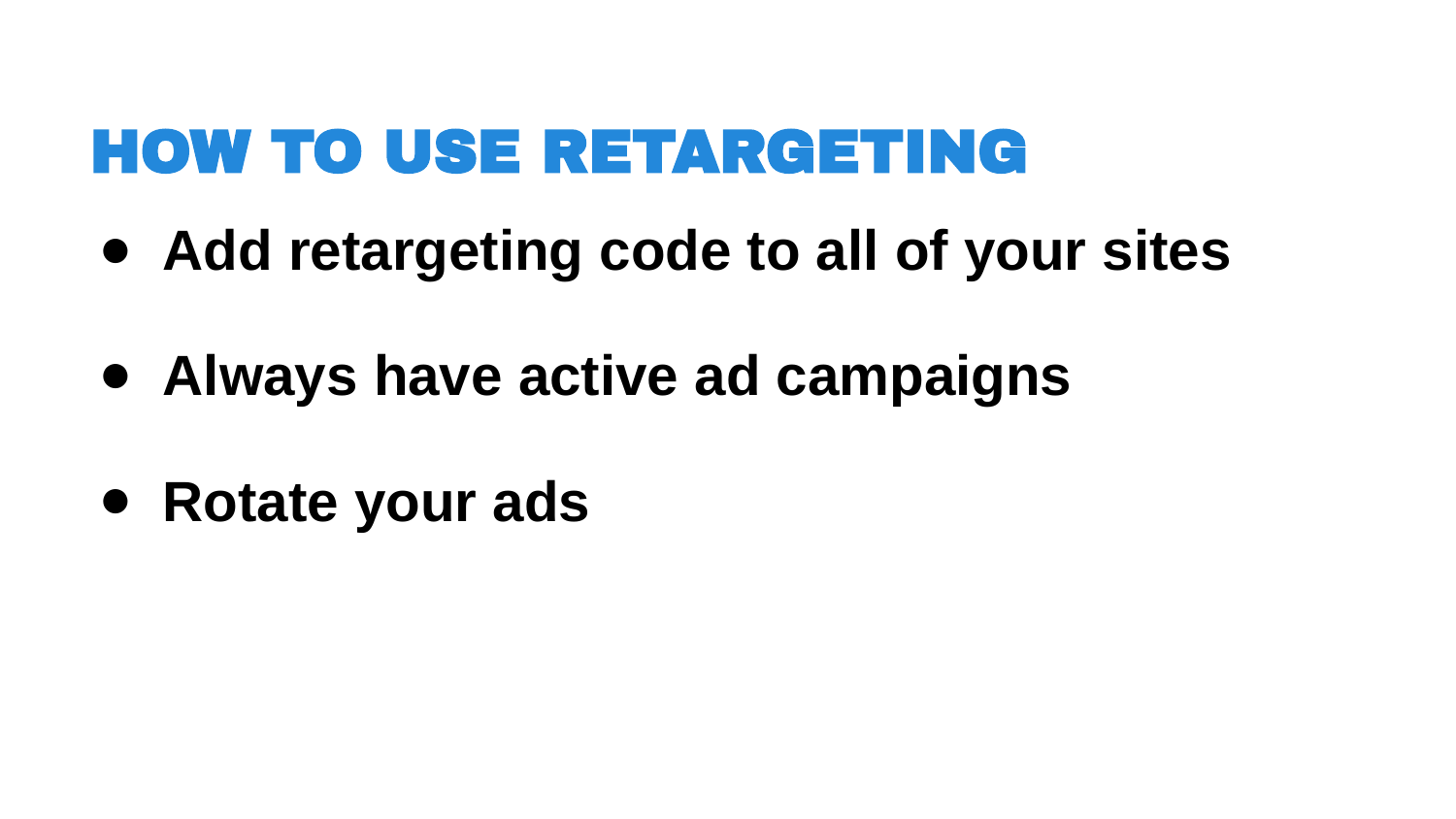

# HOW TO USE RETARGETING
Add retargeting code to all of your sites
Always have active ad campaigns
Rotate your ads